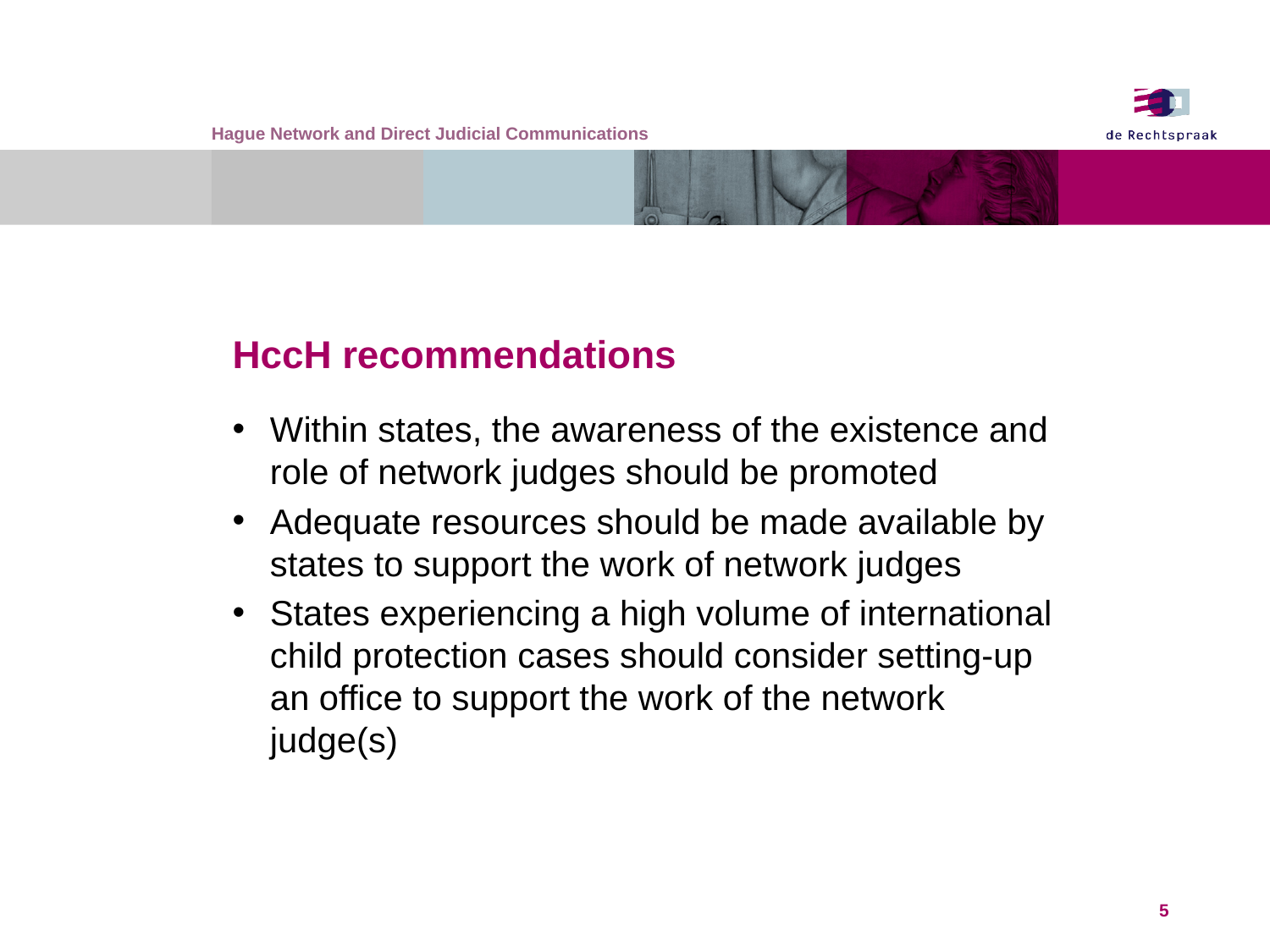

Hague Network and Direct Judicial Communications
# HccH recommendations
Within states, the awareness of the existence and role of network judges should be promoted
Adequate resources should be made available by states to support the work of network judges
States experiencing a high volume of international child protection cases should consider setting-up an office to support the work of the network judge(s)
5